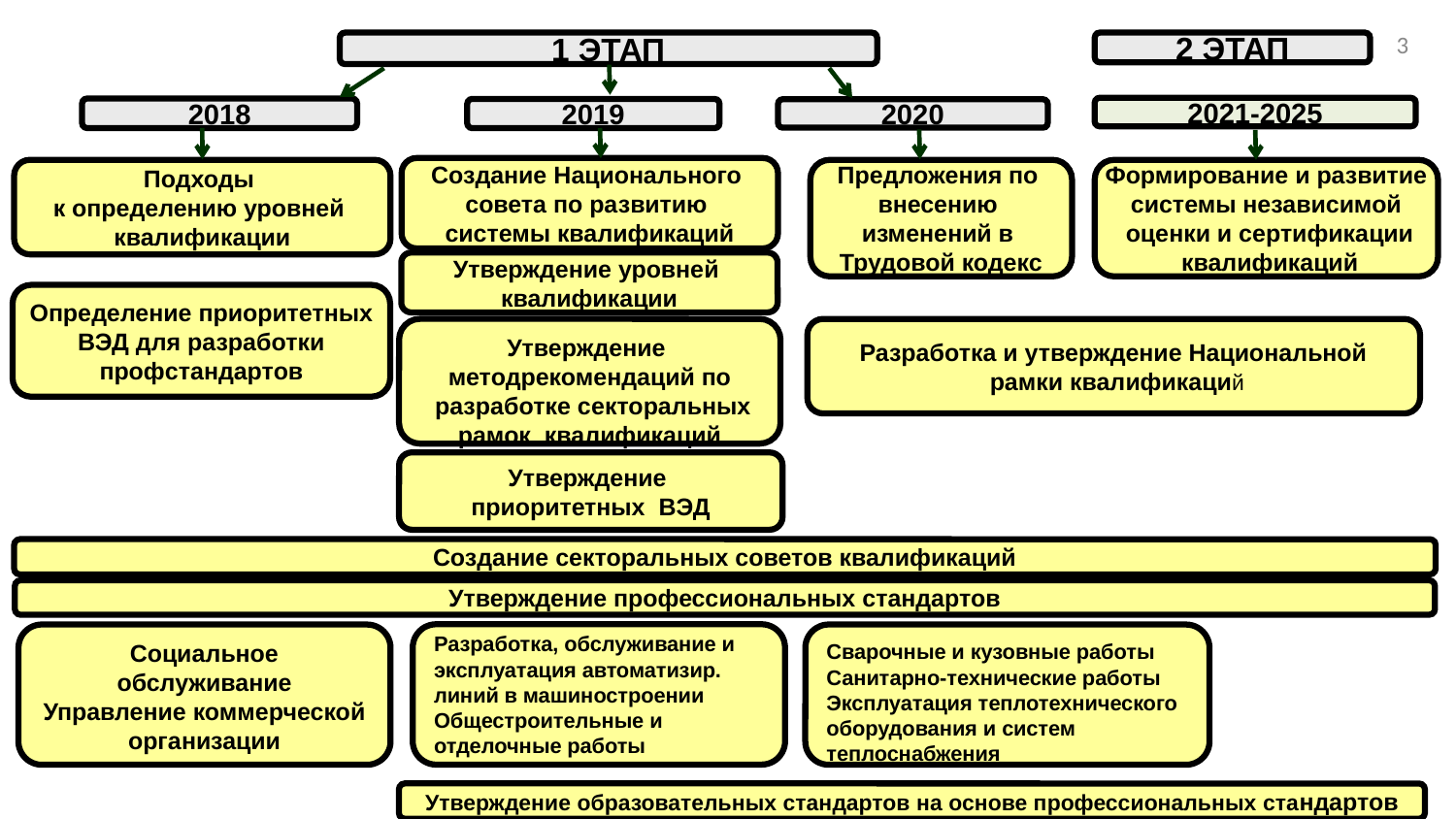

3
1 ЭТАП
2 ЭТАП
2021-2025
2018
2019
2020
Создание Национального
совета по развитию
системы квалификаций
Подходы
к определению уровней
квалификации
Предложения по
внесению
изменений в
Трудовой кодекс
Формирование и развитие
системы независимой
 оценки и сертификации
 квалификаций
Утверждение уровней
квалификации
Определение приоритетных
ВЭД для разработки
профстандартов
Утверждение
методрекомендаций по
 разработке секторальных
рамок  квалификаций
Разработка и утверждение Национальной
 рамки квалификаций
Утверждение
приоритетных  ВЭД
Создание секторальных советов квалификаций
Утверждение профессиональных стандартов
Разработка, обслуживание и
эксплуатация автоматизир.
линий в машиностроении
Общестроительные и
отделочные работы
Социальное
обслуживание
Управление коммерческой
организации

Сварочные и кузовные работы
Санитарно-технические работы
Эксплуатация теплотехнического
оборудования и систем
теплоснабжения
Утверждение образовательных стандартов на основе профессиональных стандартов